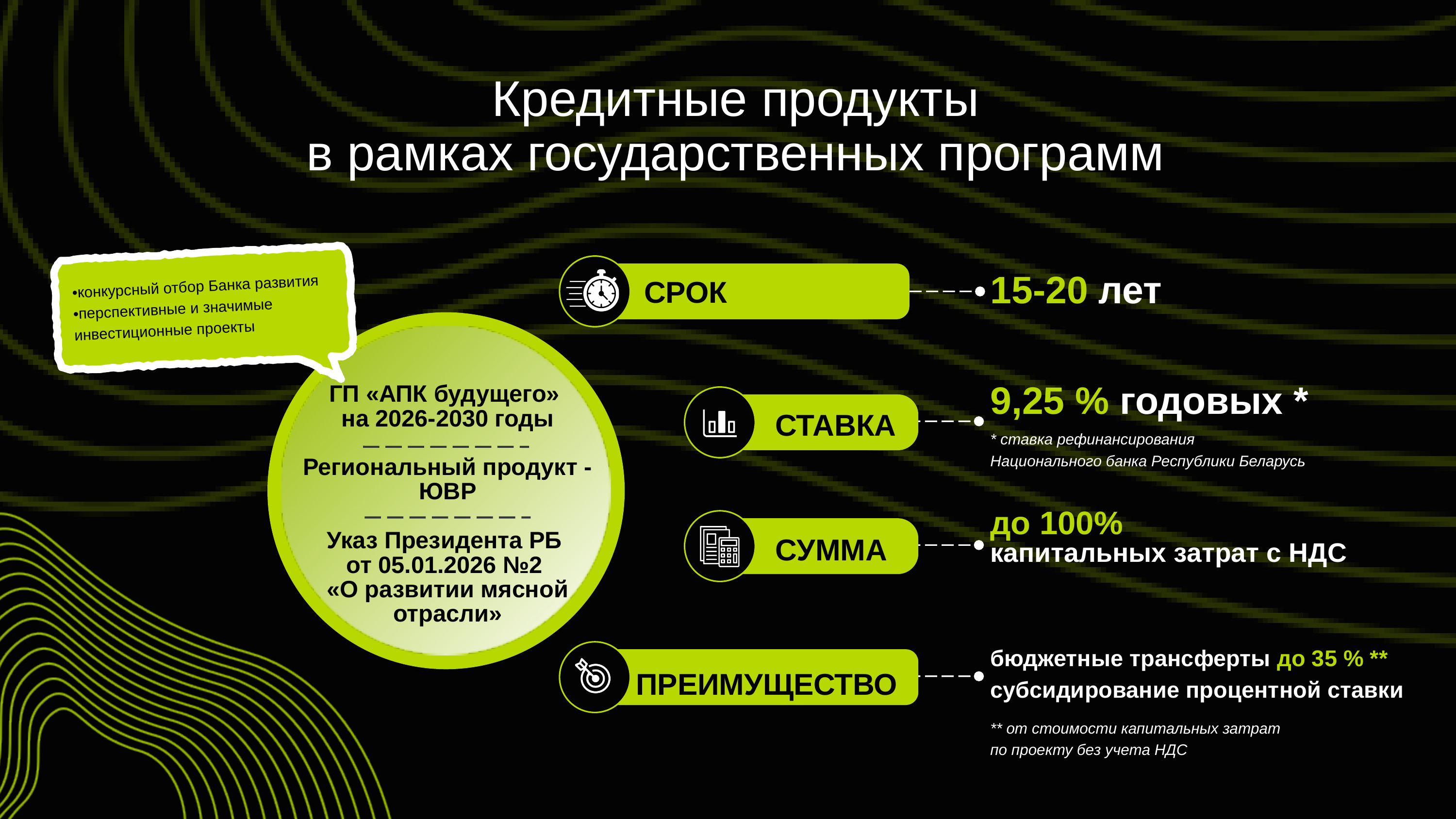

Кредитные продукты
в рамках государственных программ

•конкурсный отбор Банка развития
•перспективные и значимые инвестиционные проекты

15-20 лет

СРОК

ГП «АПК будущего»
на 2026-2030 годы

Региональный продукт - ЮВР

Указ Президента РБ
от 05.01.2026 №2
«О развитии мясной отрасли»

9,25 % годовых *

СТАВКА

* ставка рефинансирования
Национального банка Республики Беларусь

до 100%
капитальных затрат с НДС

СУММА

бюджетные трансферты до 35 % **
субсидирование процентной ставки

ПРЕИМУЩЕСТВО

** от стоимости капитальных затрат по проекту без учета НДС